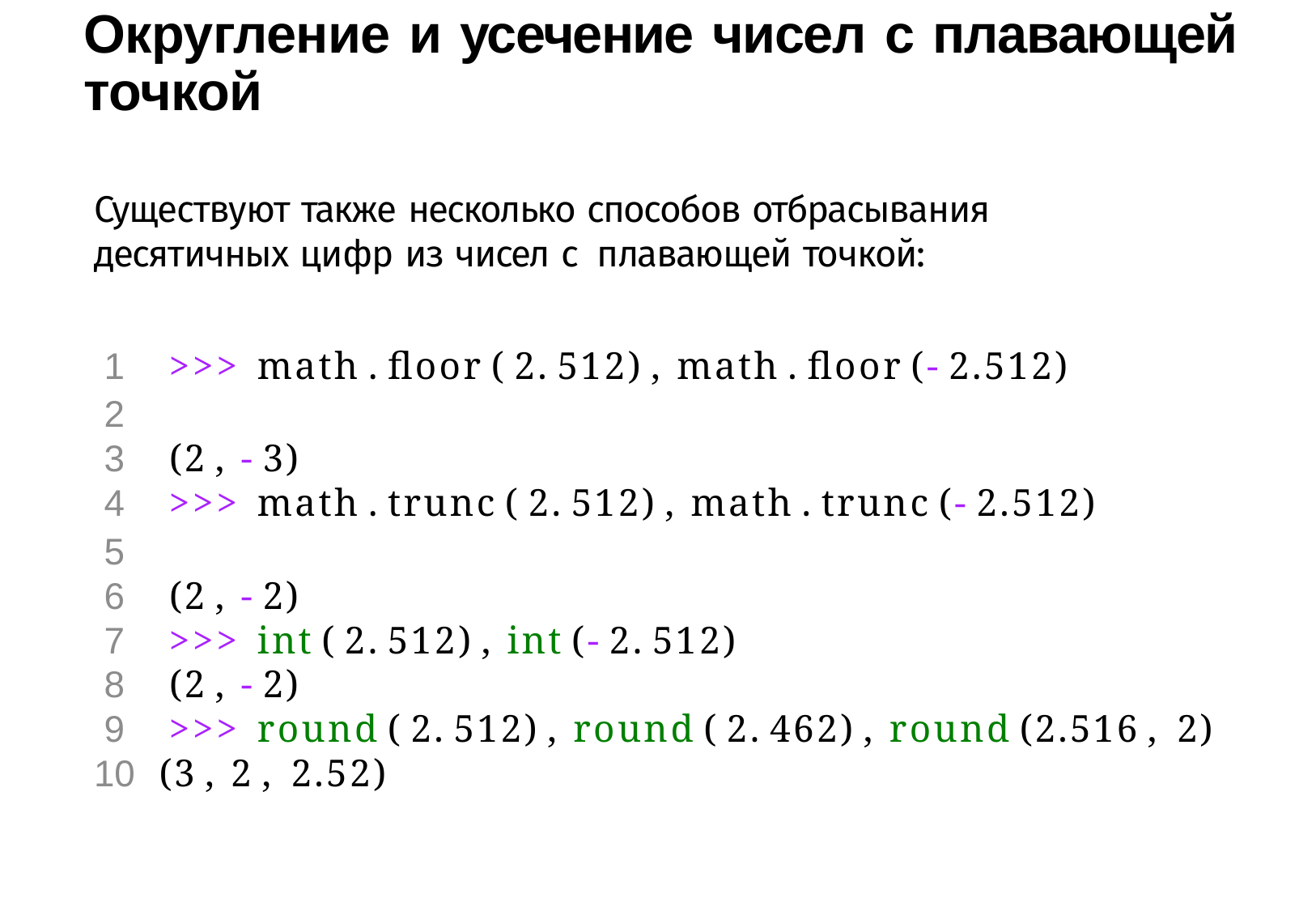

# Округление и усечение чисел с плавающей точкой
Существуют также несколько способов отбрасывания десятичных цифр из чисел с  плавающей точкой:
1	>>>  math . floor ( 2. 512) , math . floor (- 2.512)
2
3	(2 , - 3)
4	>>>  math . trunc ( 2. 512) , math . trunc (- 2.512)
5
6	(2 , - 2)
7	>>>  int ( 2. 512) , int (- 2. 512)
8	(2 , - 2)
9	>>>  round ( 2. 512) , round ( 2. 462) , round (2.516 ,  2)
10	(3 , 2 ,  2.52)